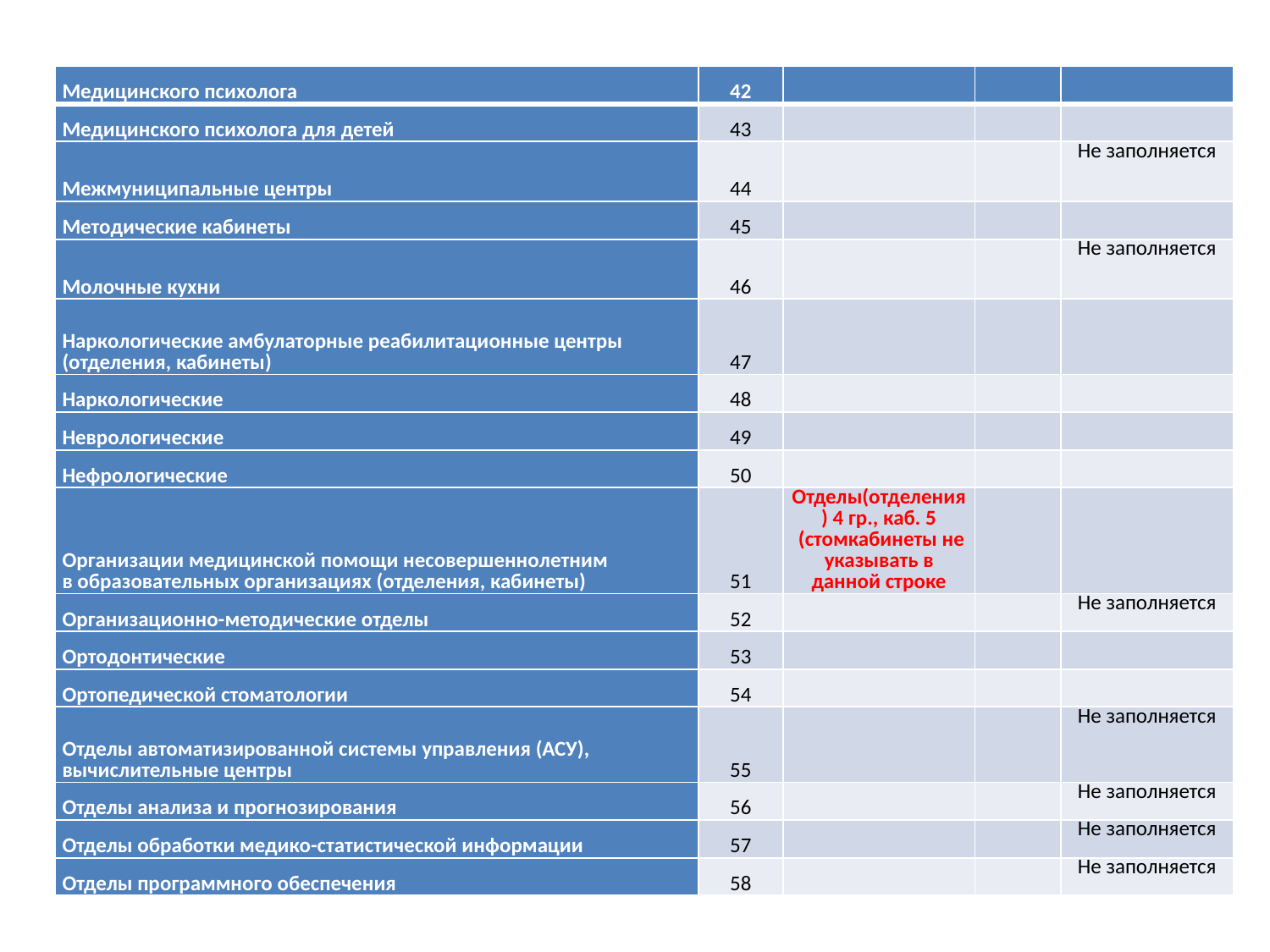

| Медицинского психолога | 42 |  |  |  |
| --- | --- | --- | --- | --- |
| Медицинского психолога для детей | 43 |  |  |  |
| Межмуниципальные центры | 44 |  |  | Не заполняется |
| Методические кабинеты | 45 |  |  |  |
| Молочные кухни | 46 |  |  | Не заполняется |
| Наркологические амбулаторные реабилитационные центры (отделения, кабинеты) | 47 |  |  |  |
| Наркологические | 48 |  |  |  |
| Неврологические | 49 |  |  |  |
| Нефрологические | 50 |  |  |  |
| Организации медицинской помощи несовершеннолетним в образовательных организациях (отделения, кабинеты) | 51 | Отделы(отделения) 4 гр., каб. 5  (стомкабинеты не указывать в данной строке |  |  |
| Организационно-методические отделы | 52 |  |  | Не заполняется |
| Ортодонтические | 53 |  |  |  |
| Ортопедической стоматологии | 54 |  |  |  |
| Отделы автоматизированной системы управления (АСУ), вычислительные центры | 55 |  |  | Не заполняется |
| Отделы анализа и прогнозирования | 56 |  |  | Не заполняется |
| Отделы обработки медико-статистической информации | 57 |  |  | Не заполняется |
| Отделы программного обеспечения | 58 |  |  | Не заполняется |